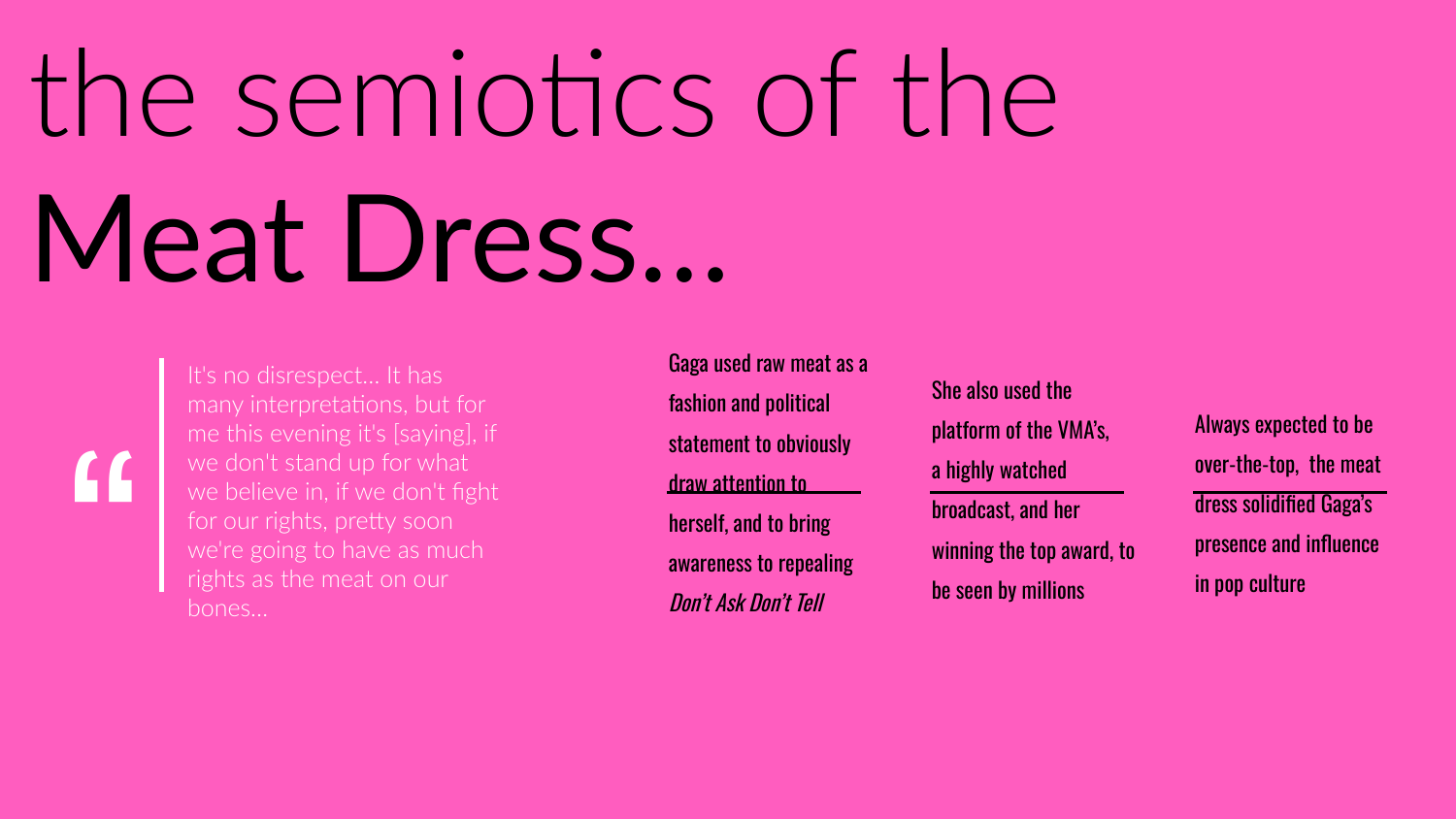

the semiotics of the Meat Dress…
Gaga used raw meat as a fashion and political statement to obviously draw attention to herself, and to bring awareness to repealing Don’t Ask Don’t Tell
It's no disrespect… It has many interpretations, but for me this evening it's [saying], if we don't stand up for what we believe in, if we don't fight for our rights, pretty soon we're going to have as much rights as the meat on our bones…
She also used the platform of the VMA’s,
a highly watched broadcast, and her winning the top award, to be seen by millions
Always expected to be over-the-top,  the meat dress solidified Gaga’s presence and influence in pop culture
“